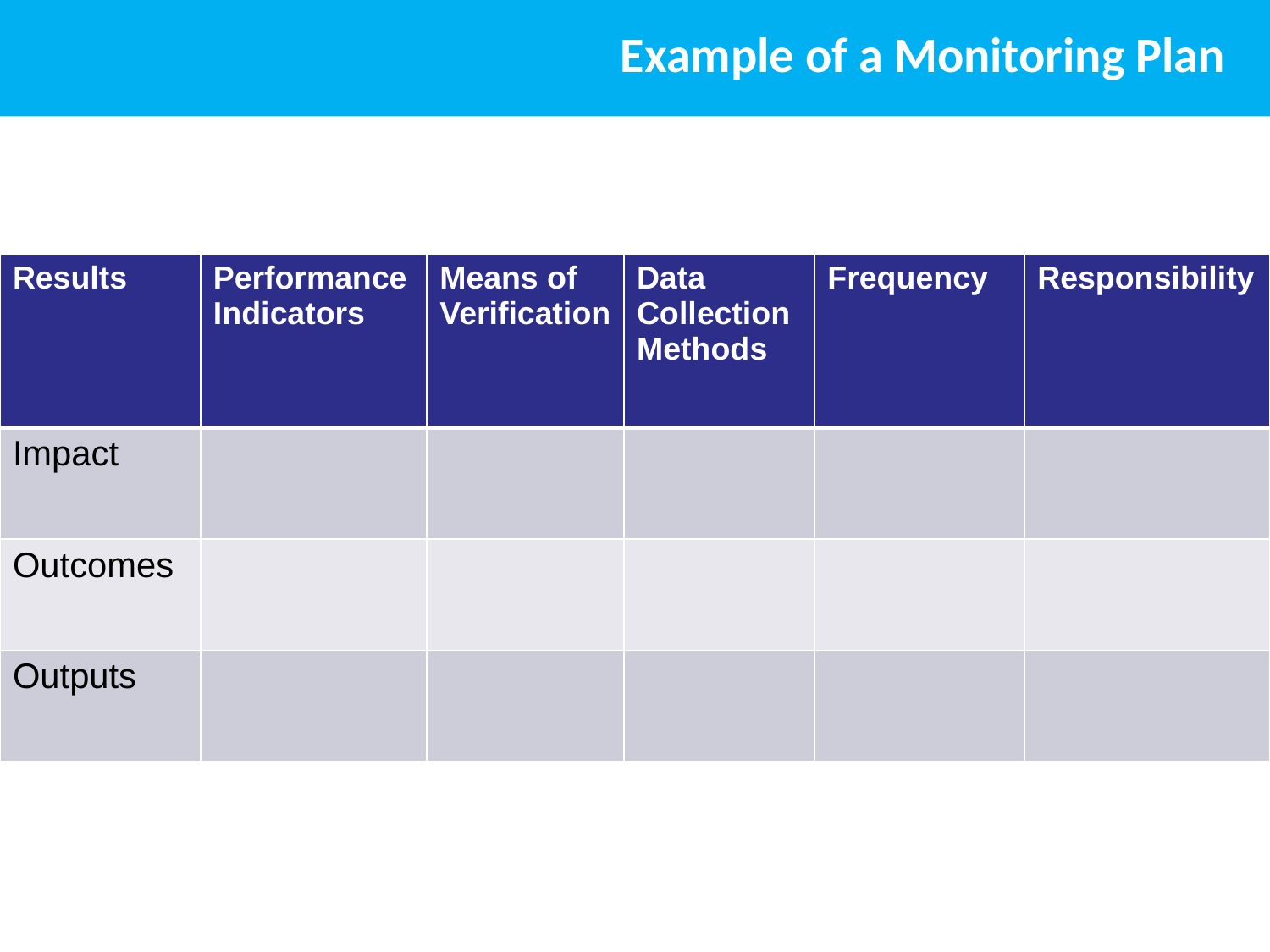

# Example of a Monitoring Plan

| Results | Performance Indicators | Means of Verification | Data Collection Methods | Frequency | Responsibility |
| --- | --- | --- | --- | --- | --- |
| Impact |  |  |  |  |  |
| Outcomes |  |  |  |  |  |
| Outputs |  |  |  |  |  |